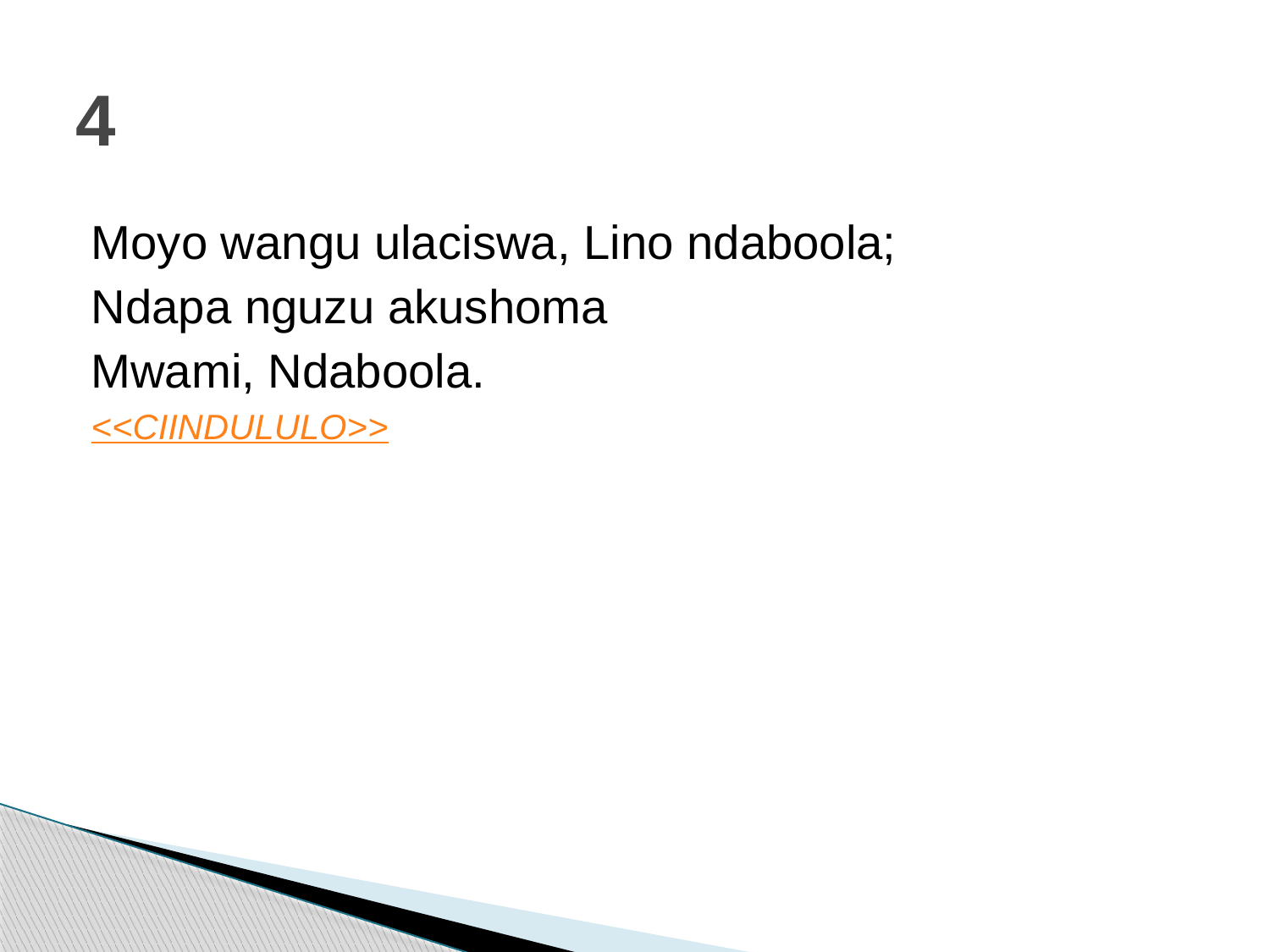

# 4
Moyo wangu ulaciswa, Lino ndaboola;
Ndapa nguzu akushoma
Mwami, Ndaboola.
<<CIINDULULO>>